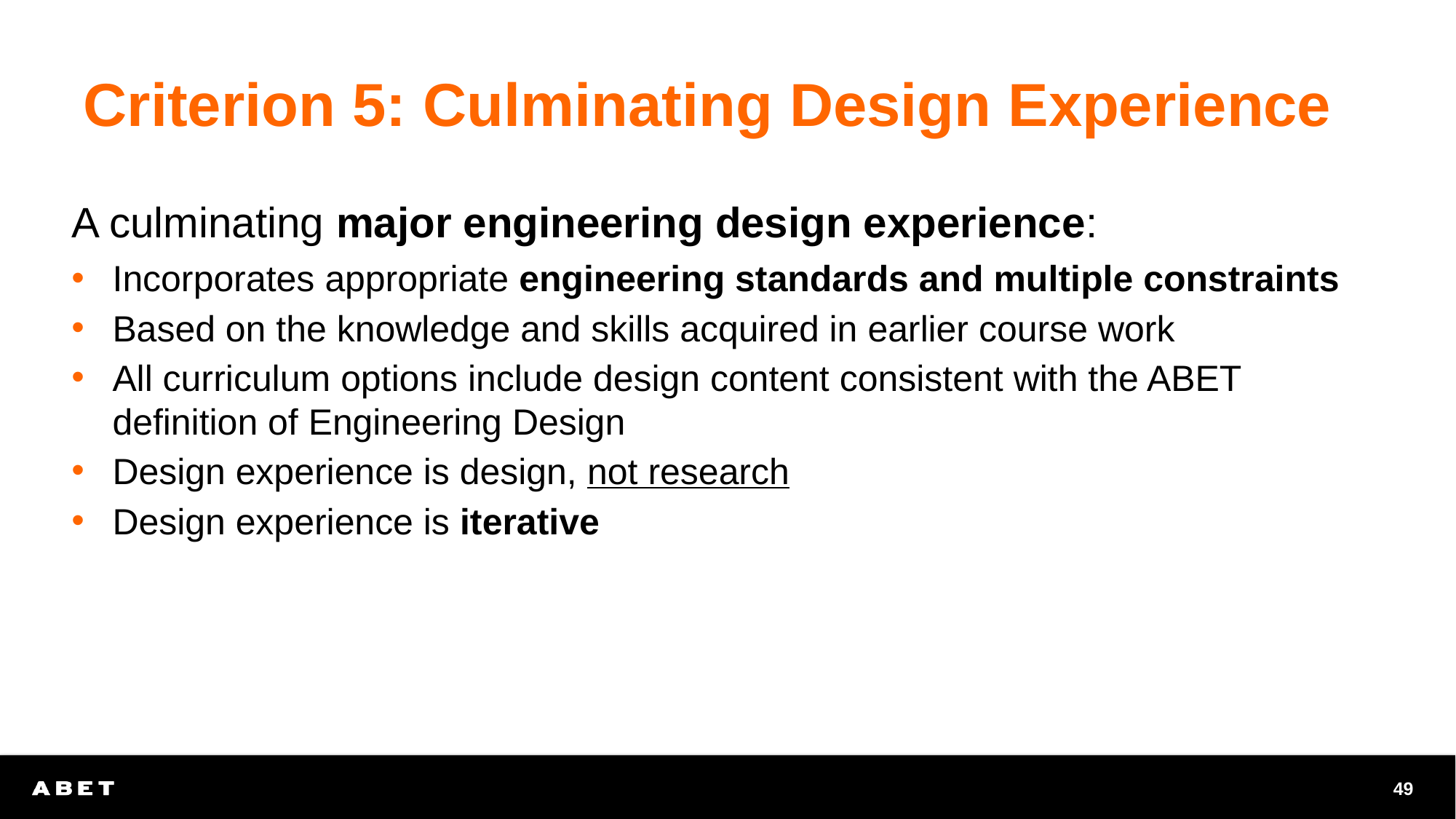

# Criterion 5: Culminating Design Experience
A culminating major engineering design experience:
Incorporates appropriate engineering standards and multiple constraints
Based on the knowledge and skills acquired in earlier course work
All curriculum options include design content consistent with the ABET definition of Engineering Design
Design experience is design, not research
Design experience is iterative